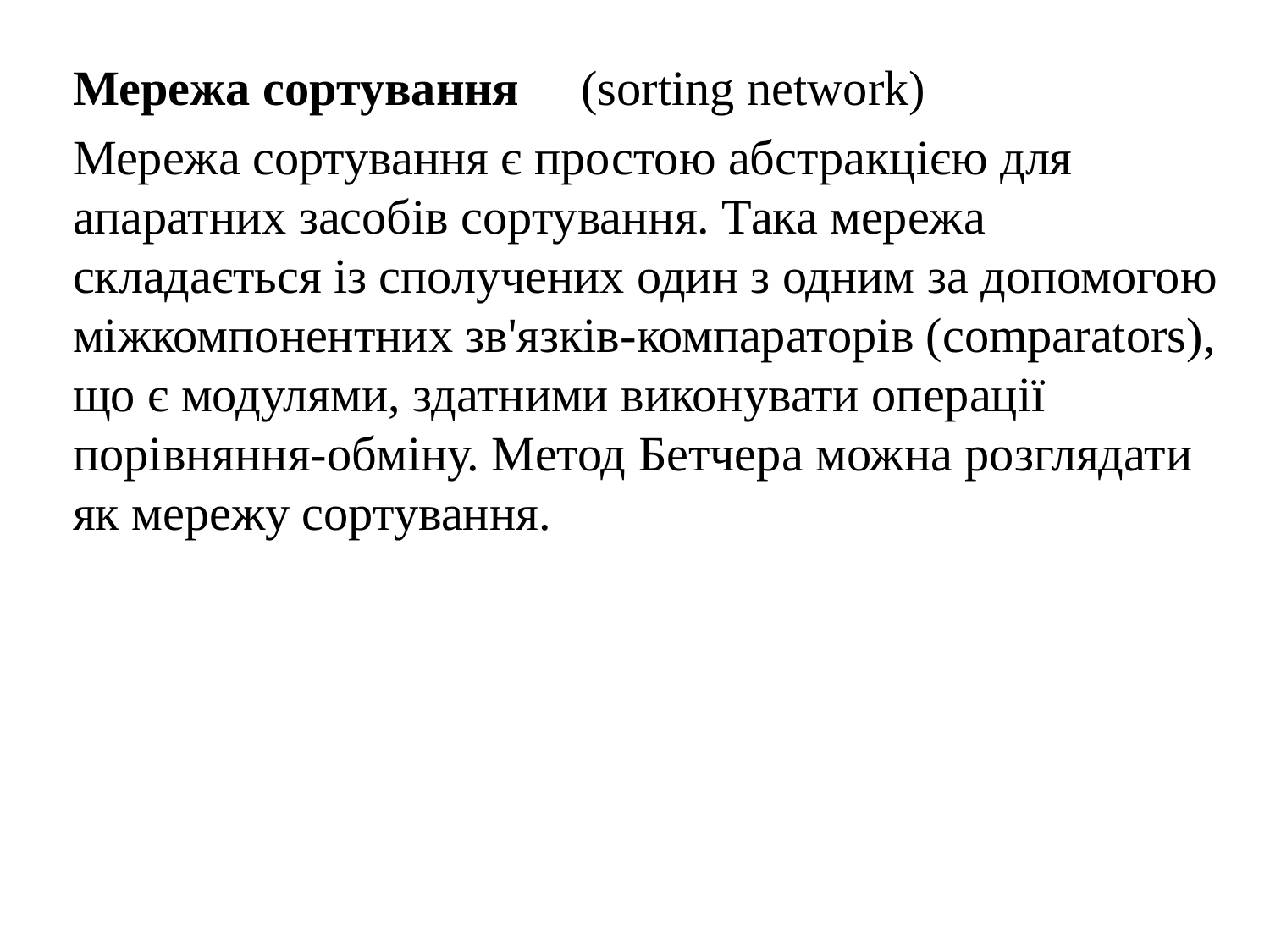

Мережа сортування 	(sorting network)
	Мережа сортування є простою абстракцією для апаратних засобів сортування. Така мережа складається із сполучених один з одним за допомогою міжкомпонентних зв'язків-компараторів (comparators), що є модулями, здатними виконувати операції порівняння-обміну. Метод Бетчера можна розглядати як мережу сортування.